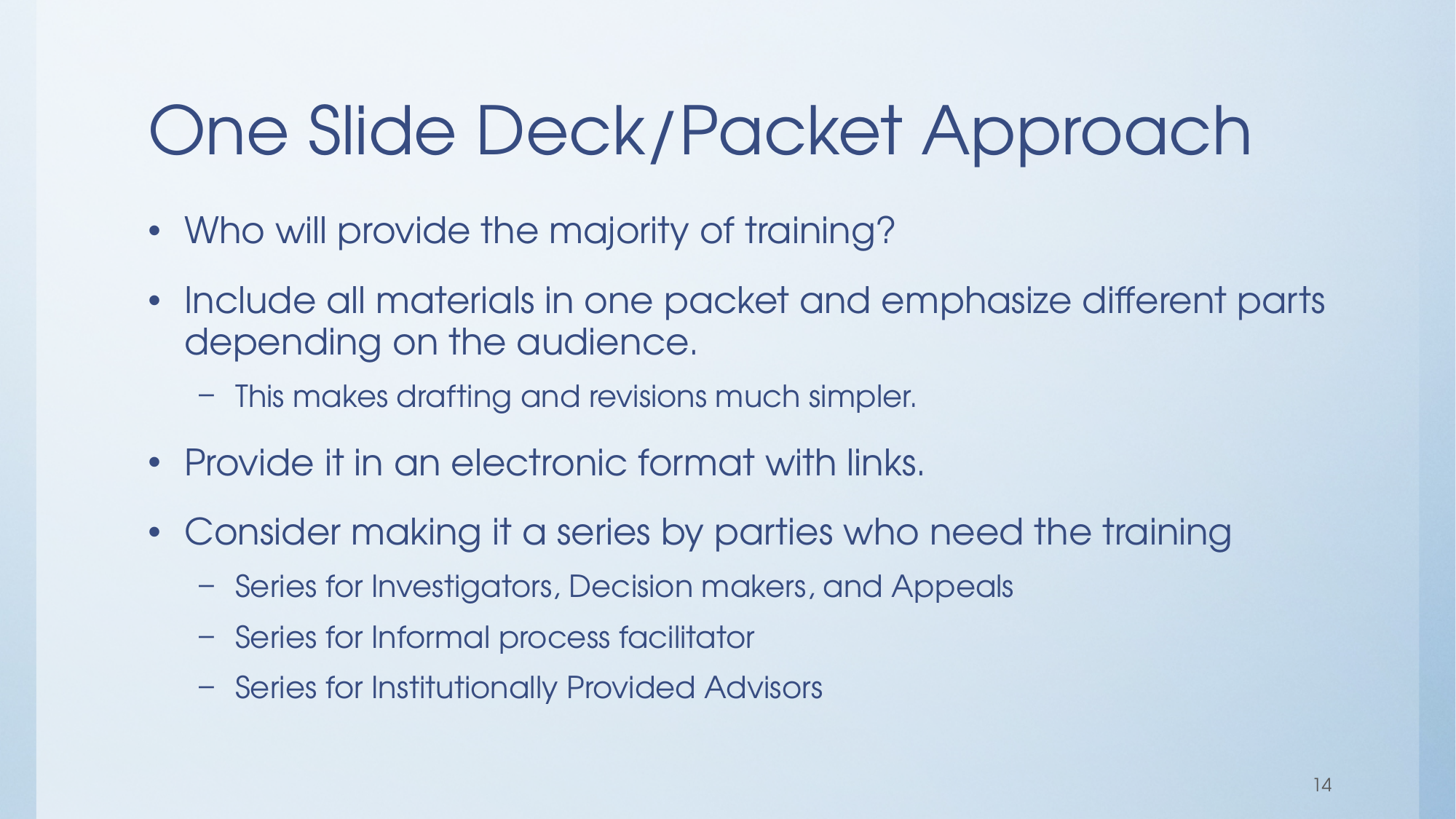

# One Slide Deck/Packet Approach
Who will provide the majority of training?
Include all materials in one packet and emphasize different parts depending on the audience.
This makes drafting and revisions much simpler.
Provide it in an electronic format with links.
Consider making it a series by parties who need the training
Series for Investigators, Decision makers, and Appeals
Series for Informal process facilitator
Series for Institutionally Provided Advisors

14